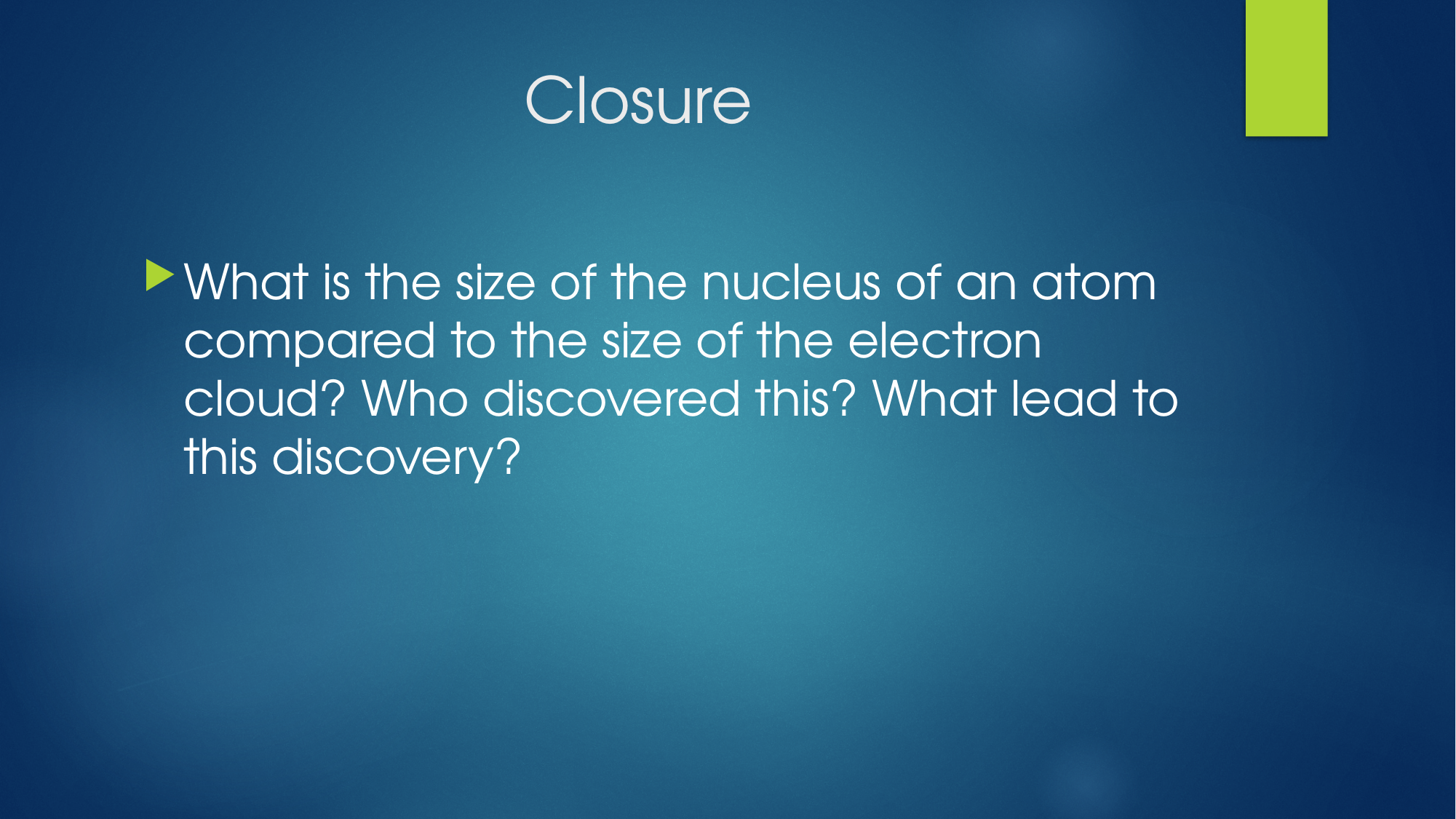

# Closure
What is the size of the nucleus of an atom compared to the size of the electron cloud? Who discovered this? What lead to this discovery?